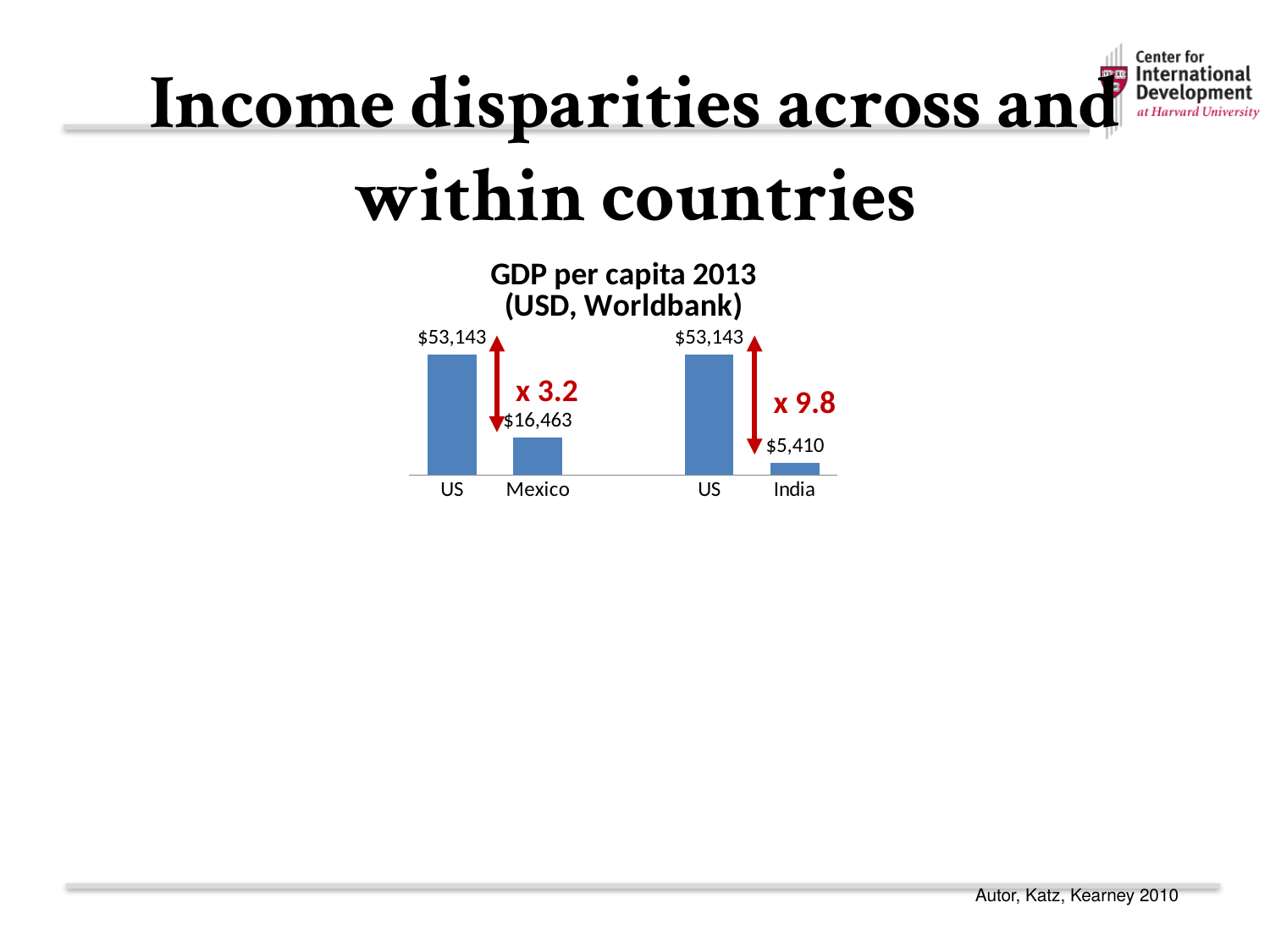

# Income disparities across and within countries

### Chart:

| Category | World bank PPP 2013 |
|---|---|
| US | 53143.0 |
| Mexico | 16463.0 |
|  | None |
| US | 53143.0 |
| India | 5410.0 |
x 3.2
x 9.8
Autor, Katz, Kearney 2010